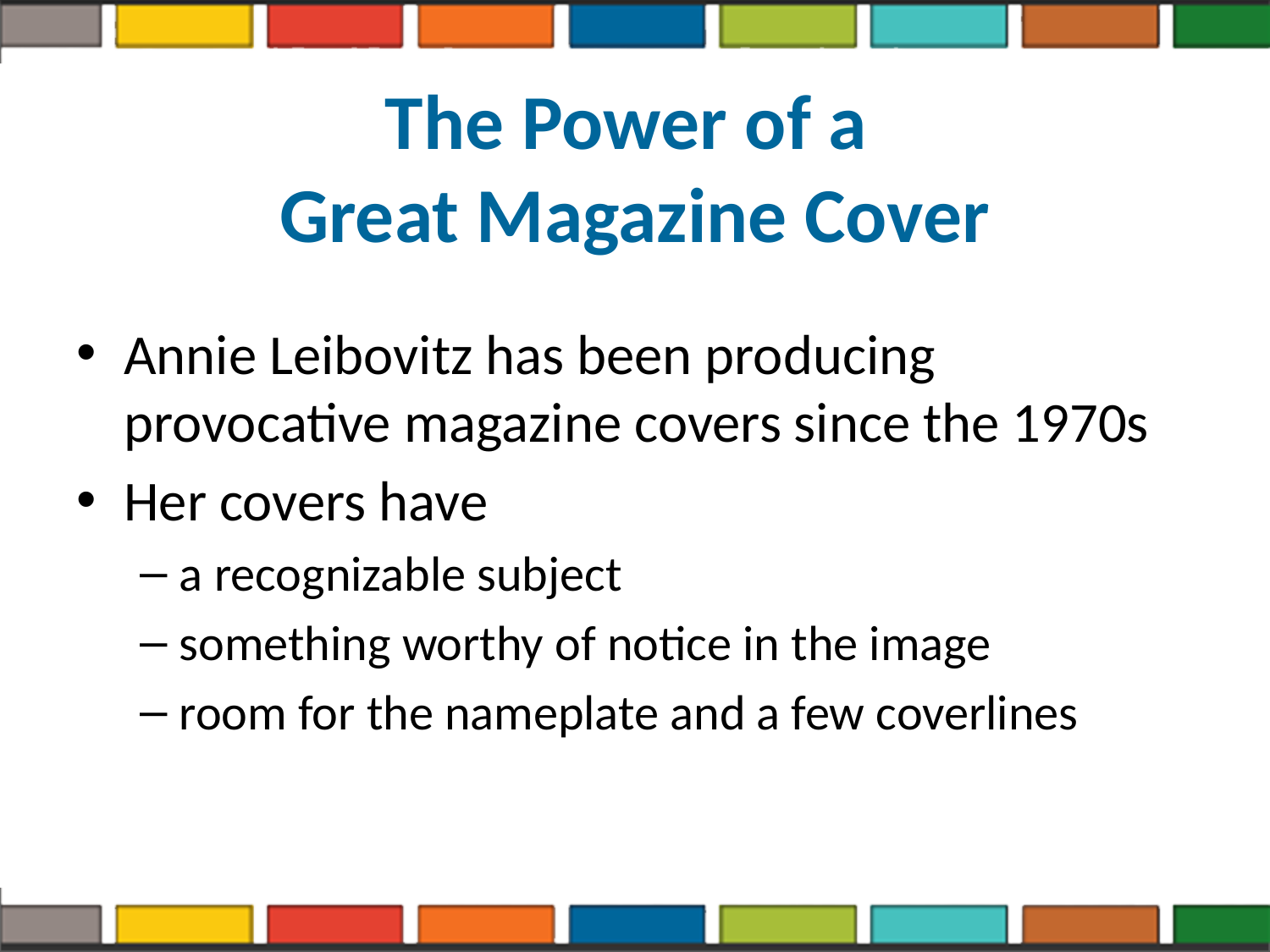

# The Power of a Great Magazine Cover
Annie Leibovitz has been producing provocative magazine covers since the 1970s
Her covers have
a recognizable subject
something worthy of notice in the image
room for the nameplate and a few coverlines